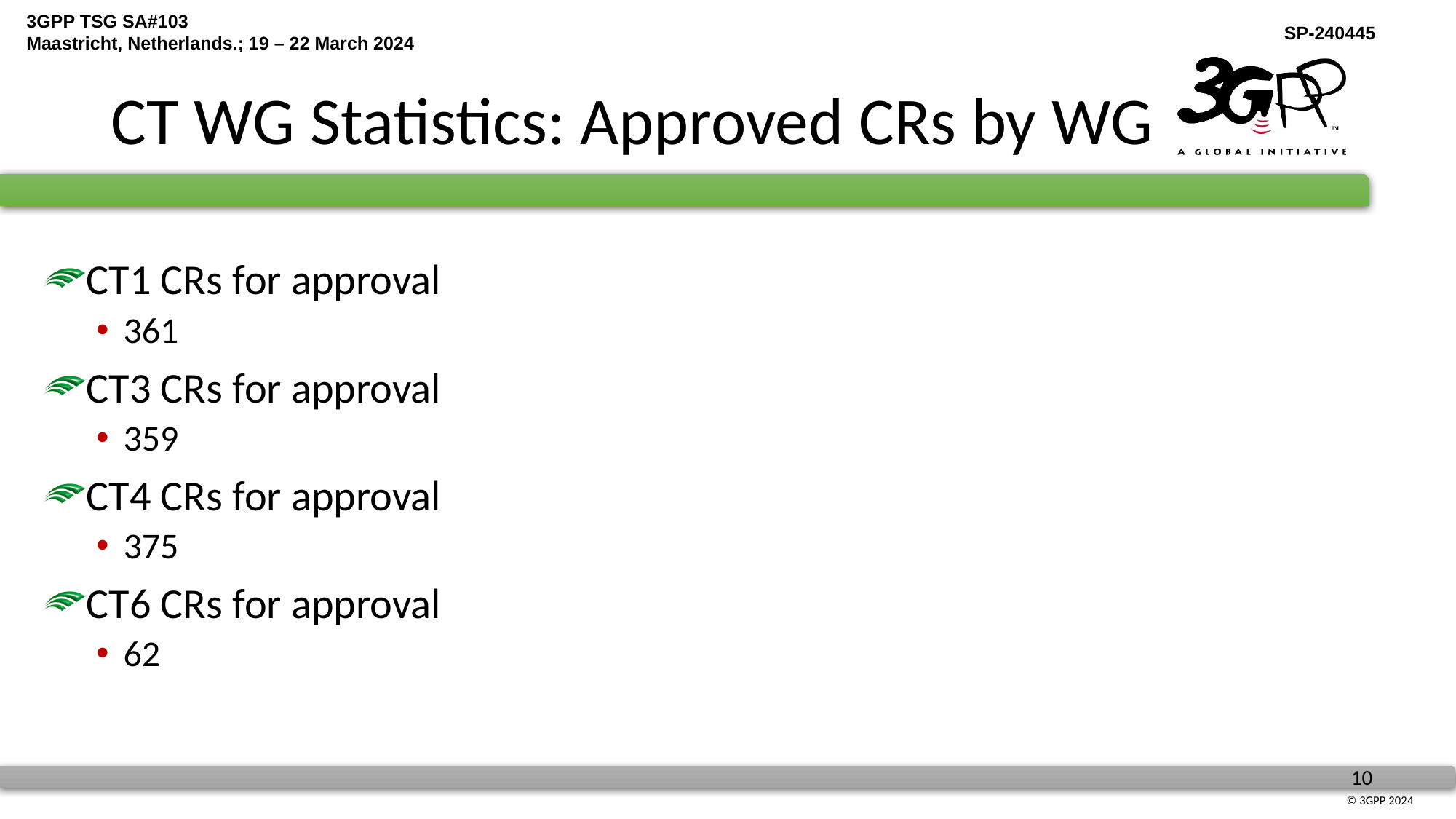

# CT WG Statistics: Approved CRs by WG
CT1 CRs for approval
361
CT3 CRs for approval
359
CT4 CRs for approval
375
CT6 CRs for approval
62